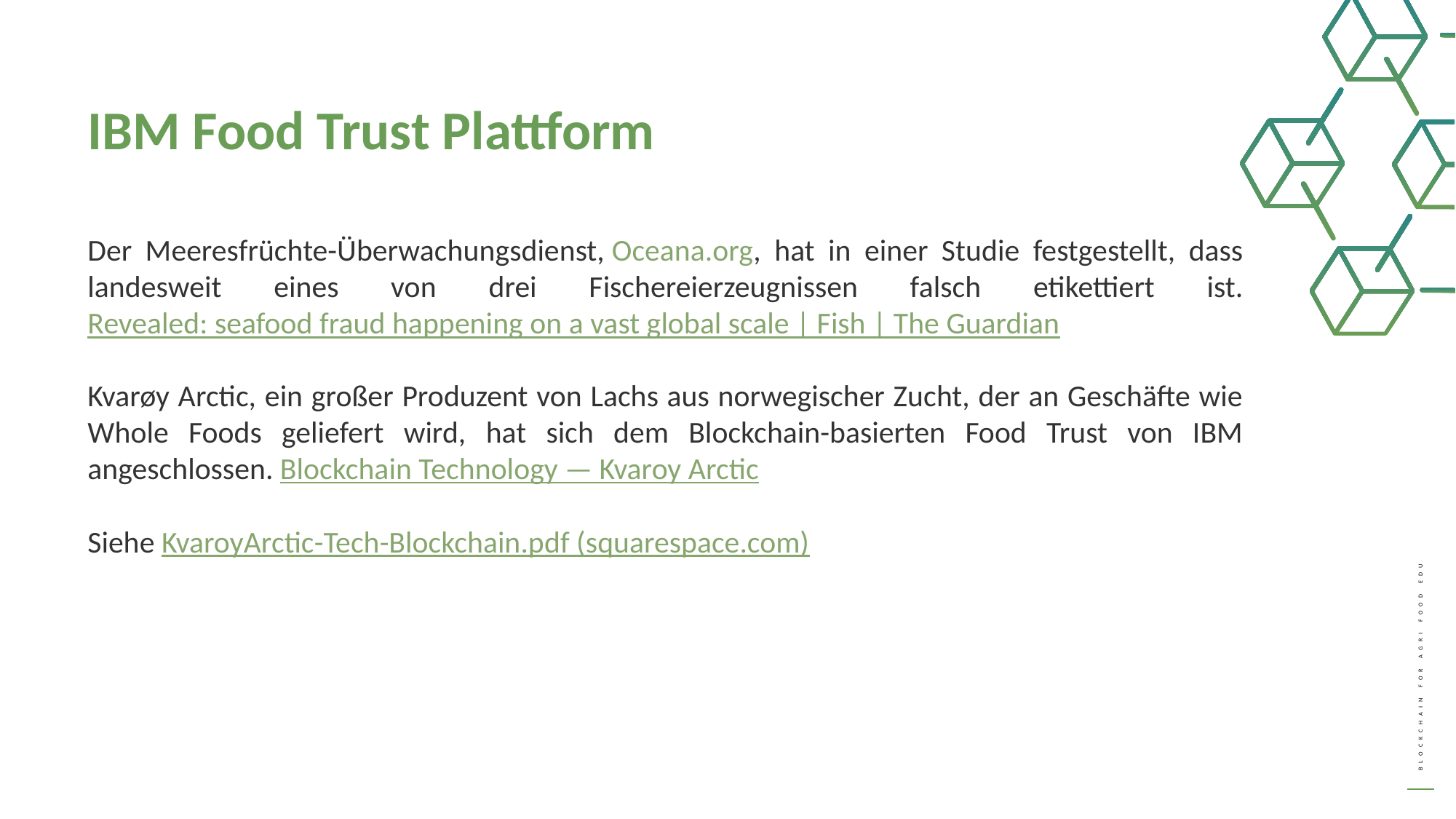

IBM Food Trust Plattform
Der Meeresfrüchte-Überwachungsdienst, Oceana.org, hat in einer Studie festgestellt, dass landesweit eines von drei Fischereierzeugnissen falsch etikettiert ist. Revealed: seafood fraud happening on a vast global scale | Fish | The Guardian

Kvarøy Arctic, ein großer Produzent von Lachs aus norwegischer Zucht, der an Geschäfte wie Whole Foods geliefert wird, hat sich dem Blockchain-basierten Food Trust von IBM angeschlossen. Blockchain Technology — Kvaroy Arctic

Siehe KvaroyArctic-Tech-Blockchain.pdf (squarespace.com)